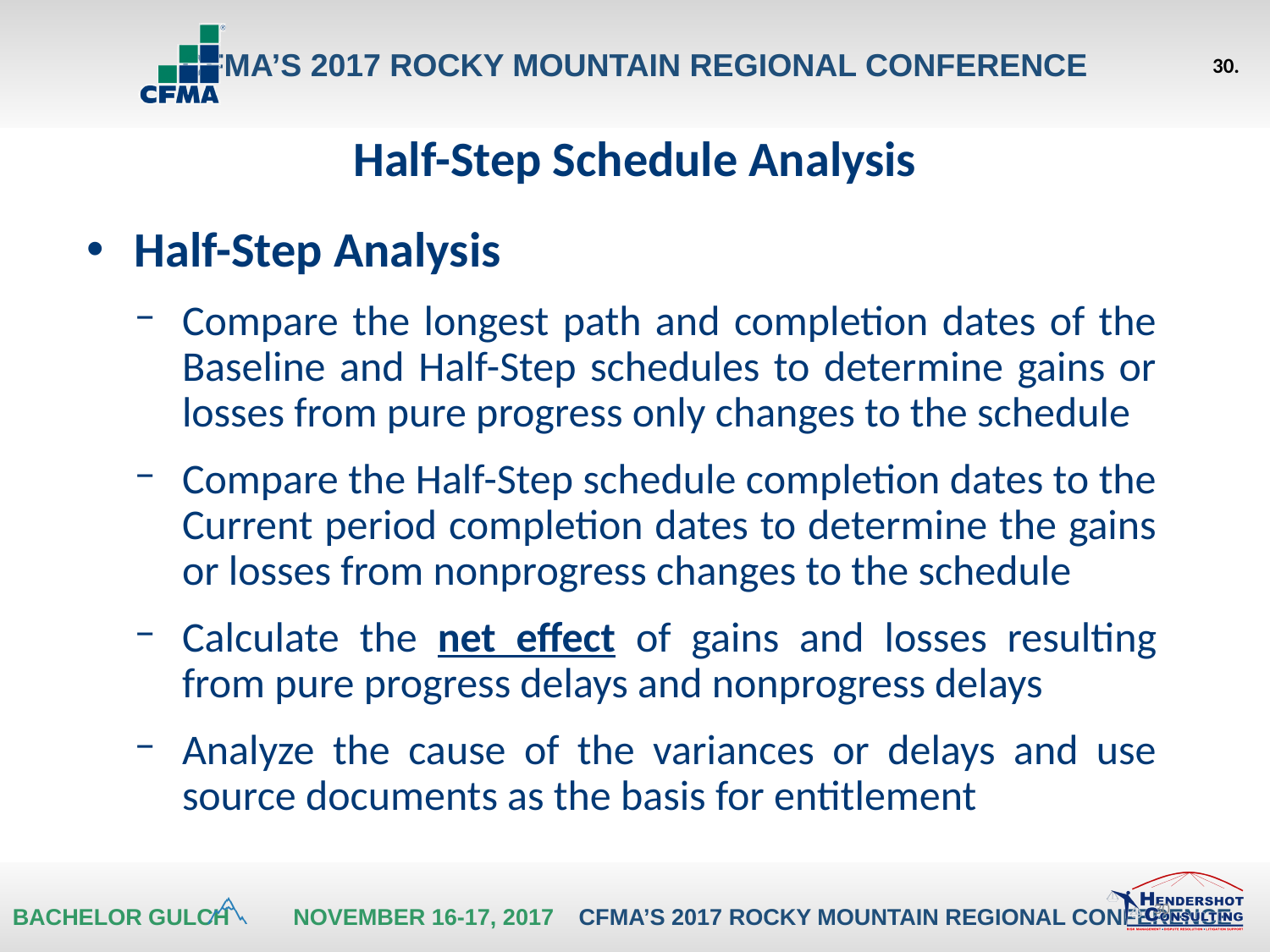

30.
Half-Step Schedule Analysis
Half-Step Analysis
Compare the longest path and completion dates of the Baseline and Half-Step schedules to determine gains or losses from pure progress only changes to the schedule
Compare the Half-Step schedule completion dates to the Current period completion dates to determine the gains or losses from nonprogress changes to the schedule
Calculate the net effect of gains and losses resulting from pure progress delays and nonprogress delays
Analyze the cause of the variances or delays and use source documents as the basis for entitlement
30